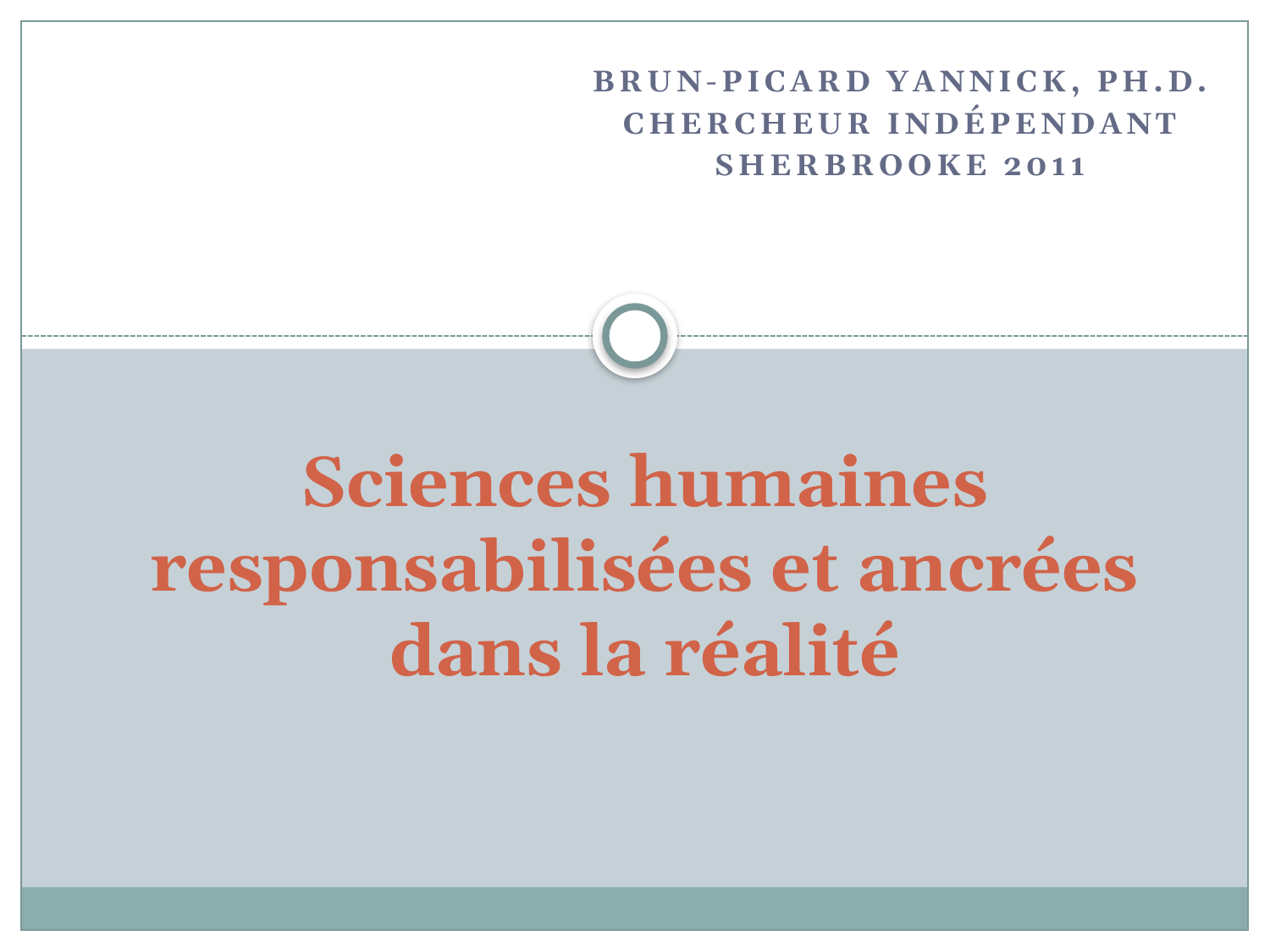

Brun-Picard Yannick, Ph.D.
Chercheur indépendant
Sherbrooke 2011
# Sciences humaines responsabilisées et ancrées dans la réalité